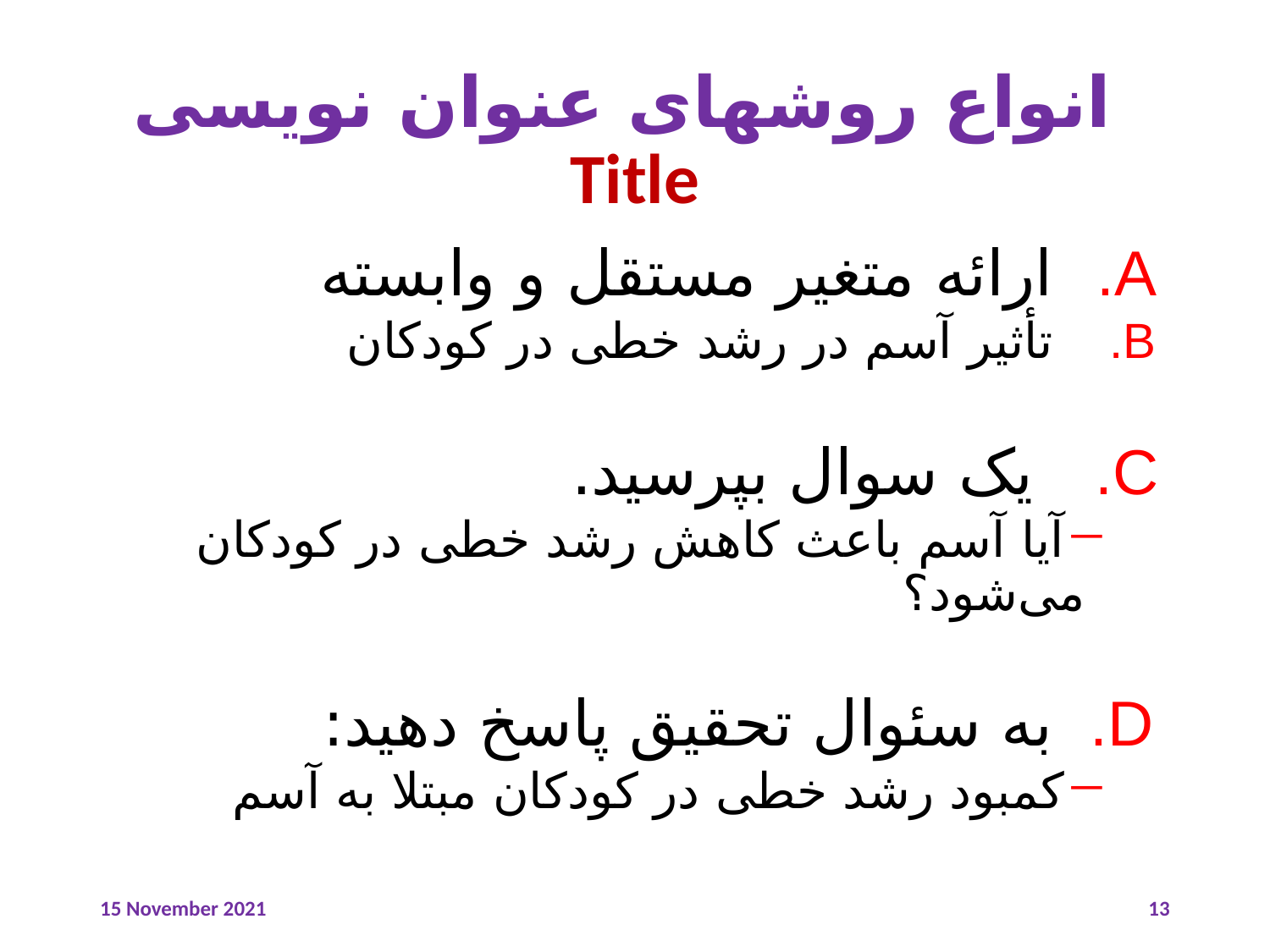

# انواع روشهای عنوان نویسی Title
ارائه متغیر مستقل و وابسته
تأثیر آسم در رشد خطی در کودکان

 یک سوال بپرسید.
آیا آسم باعث کاهش رشد خطی در کودکان می‌شود؟

به سئوال تحقیق پاسخ دهید:
کمبود رشد خطی در کودکان مبتلا به آسم
15 November 2021
salman.khazaei61@gmail.com
13